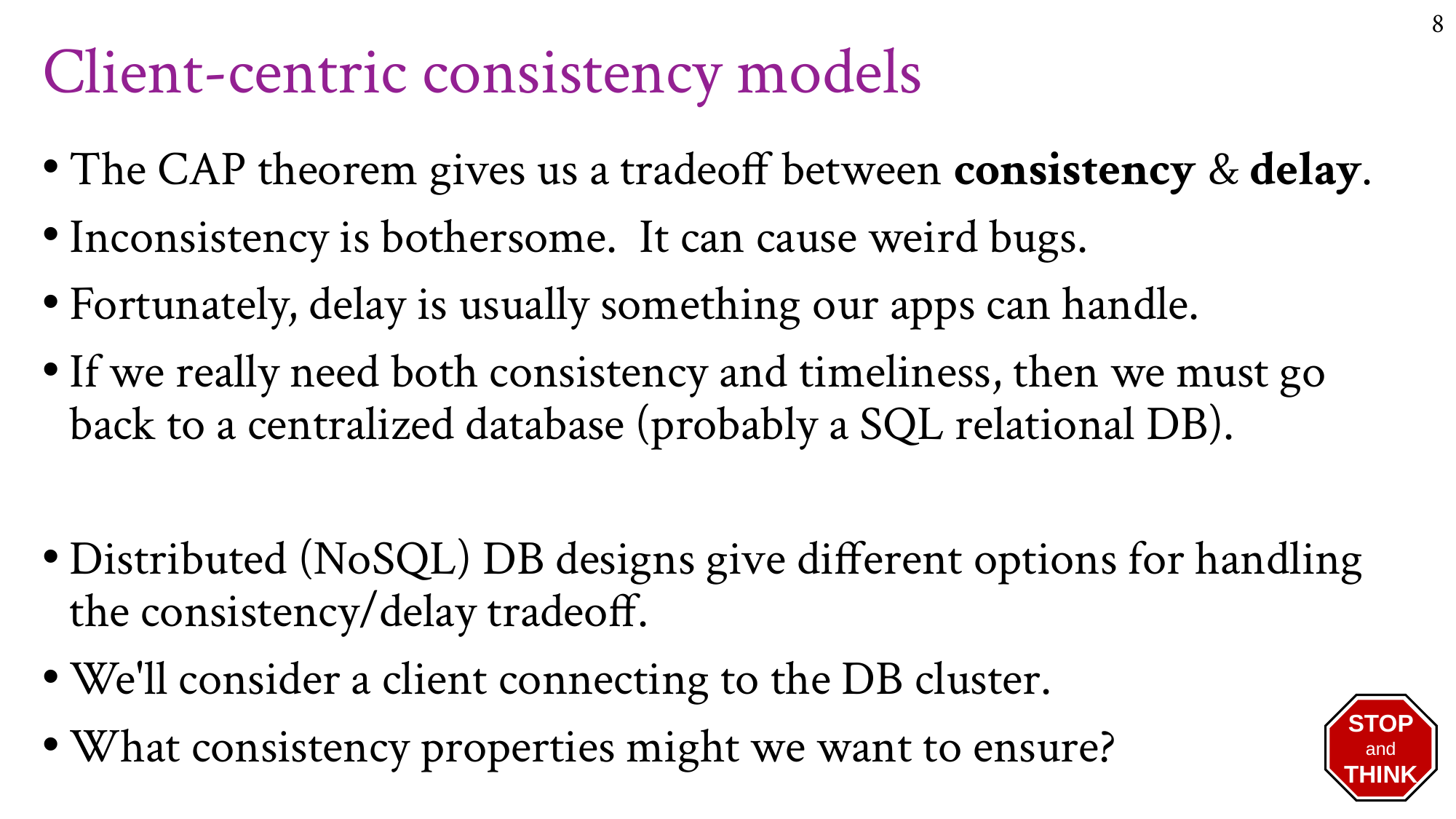

# Client-centric consistency models
The CAP theorem gives us a tradeoff between consistency & delay.
Inconsistency is bothersome.  It can cause weird bugs.
Fortunately, delay is usually something our apps can handle.
If we really need both consistency and timeliness, then we must go back to a centralized database (probably a SQL relational DB).

Distributed (NoSQL) DB designs give different options for handling the consistency/delay tradeoff.
We'll consider a client connecting to the DB cluster.
What consistency properties might we want to ensure?

STOP
and
THINK